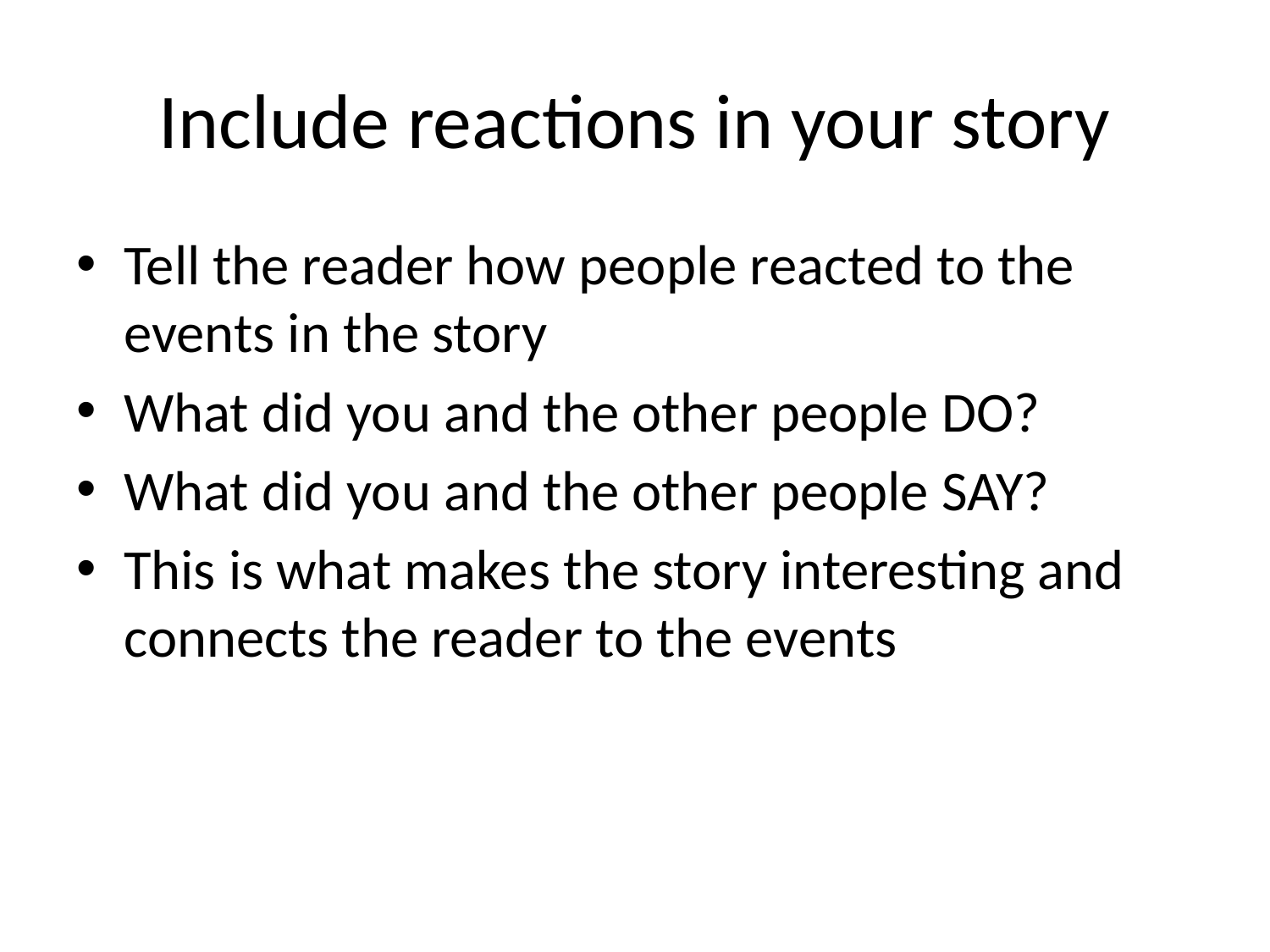

# Include reactions in your story
Tell the reader how people reacted to the events in the story
What did you and the other people DO?
What did you and the other people SAY?
This is what makes the story interesting and connects the reader to the events